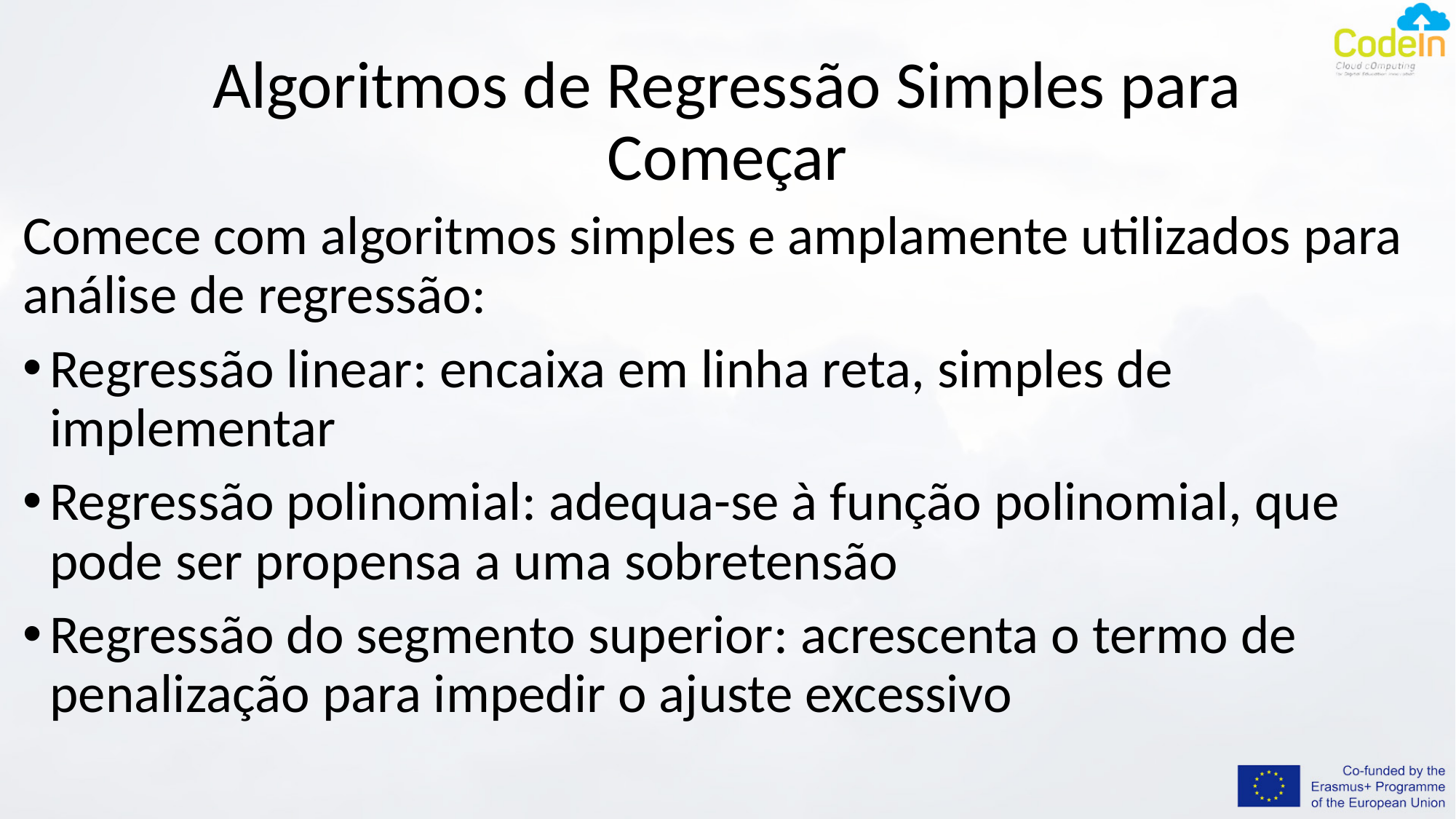

# Algoritmos de Regressão Simples para Começar
Comece com algoritmos simples e amplamente utilizados para análise de regressão:
Regressão linear: encaixa em linha reta, simples de implementar
Regressão polinomial: adequa-se à função polinomial, que pode ser propensa a uma sobretensão
Regressão do segmento superior: acrescenta o termo de penalização para impedir o ajuste excessivo